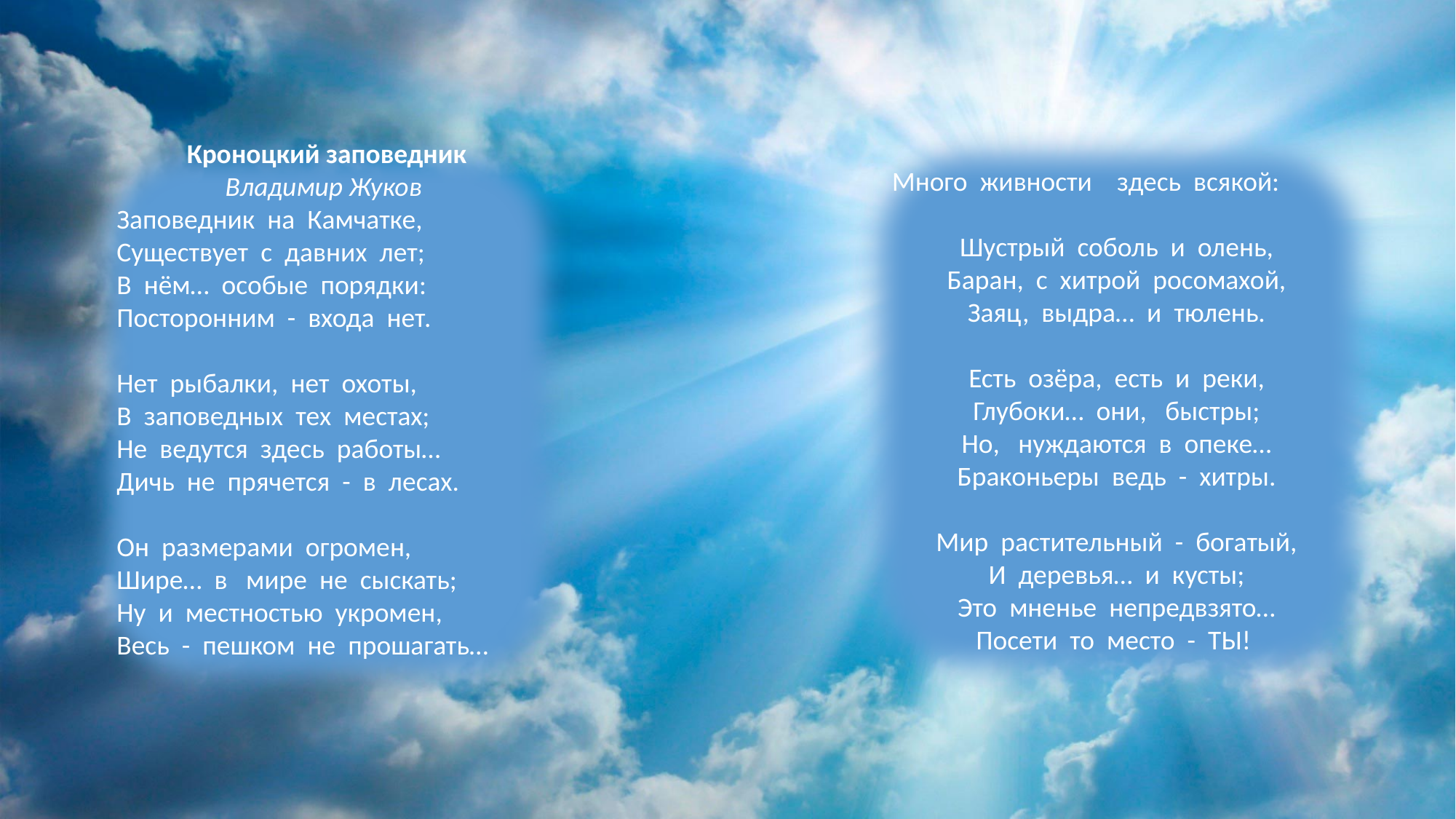

Много  живности    здесь  всякой:               
Шустрый  соболь  и  олень,
Баран,  с  хитрой  росомахой,
Заяц,  выдра…  и  тюлень.
Есть  озёра,  есть  и  реки,
Глубоки…  они,   быстры;
Но,   нуждаются  в  опеке…
Браконьеры  ведь  -  хитры.
Мир  растительный  -  богатый,
И  деревья…  и  кусты;
Это  мненье  непредвзято…
Посети  то  место  -  ТЫ!
Кроноцкий заповедник
Владимир Жуков
Заповедник  на  Камчатке,
Существует  с  давних  лет;
В  нём…  особые  порядки:
Посторонним  -  входа  нет.
Нет  рыбалки,  нет  охоты,
В  заповедных  тех  местах;
Не  ведутся  здесь  работы…
Дичь  не  прячется  -  в  лесах.
Он  размерами  огромен,
Шире…  в   мире  не  сыскать;
Ну  и  местностью  укромен,
Весь  -  пешком  не  прошагать…